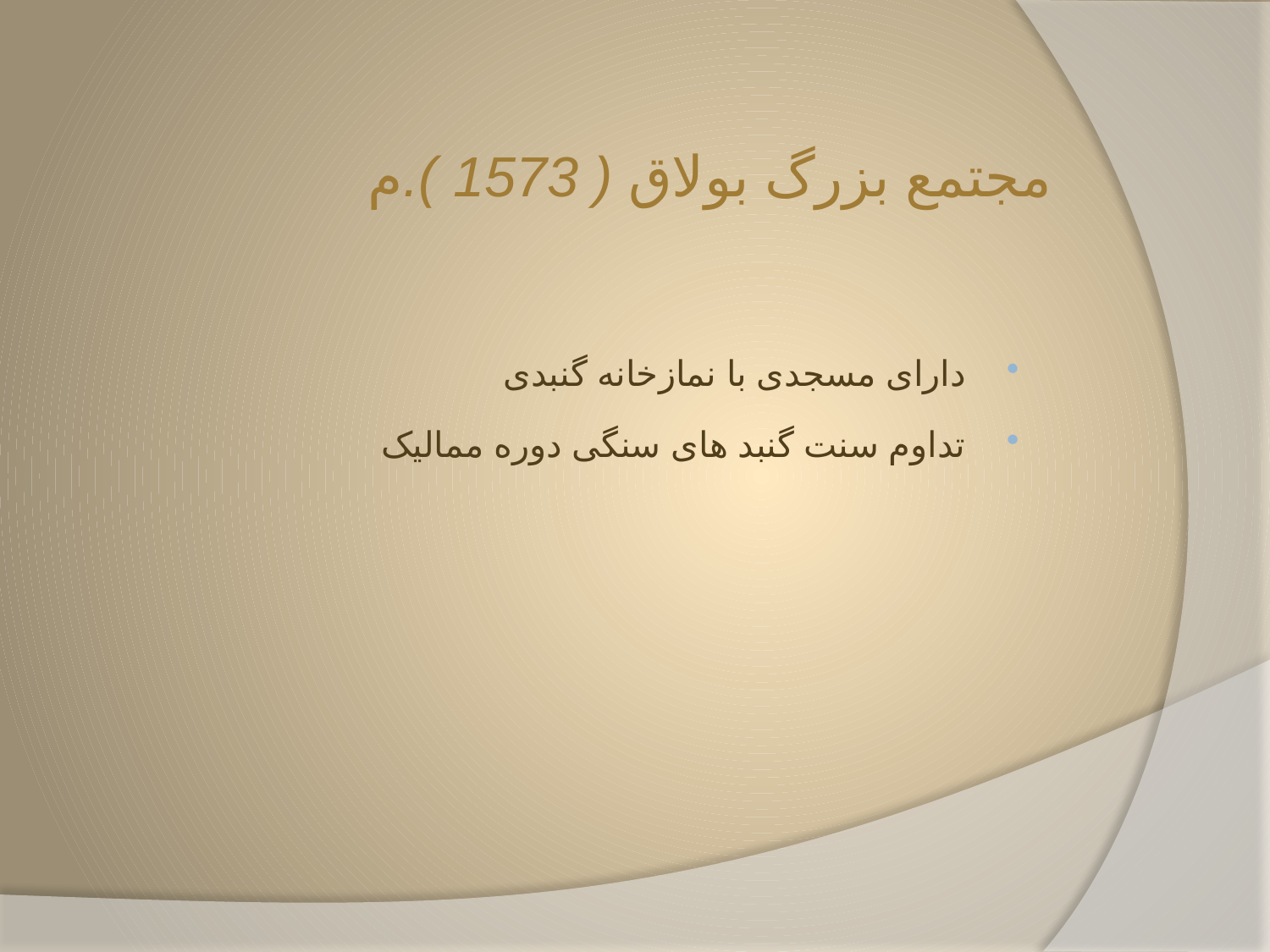

# مجتمع بزرگ بولاق ( 1573 ).م
دارای مسجدی با نمازخانه گنبدی
تداوم سنت گنبد های سنگی دوره ممالیک